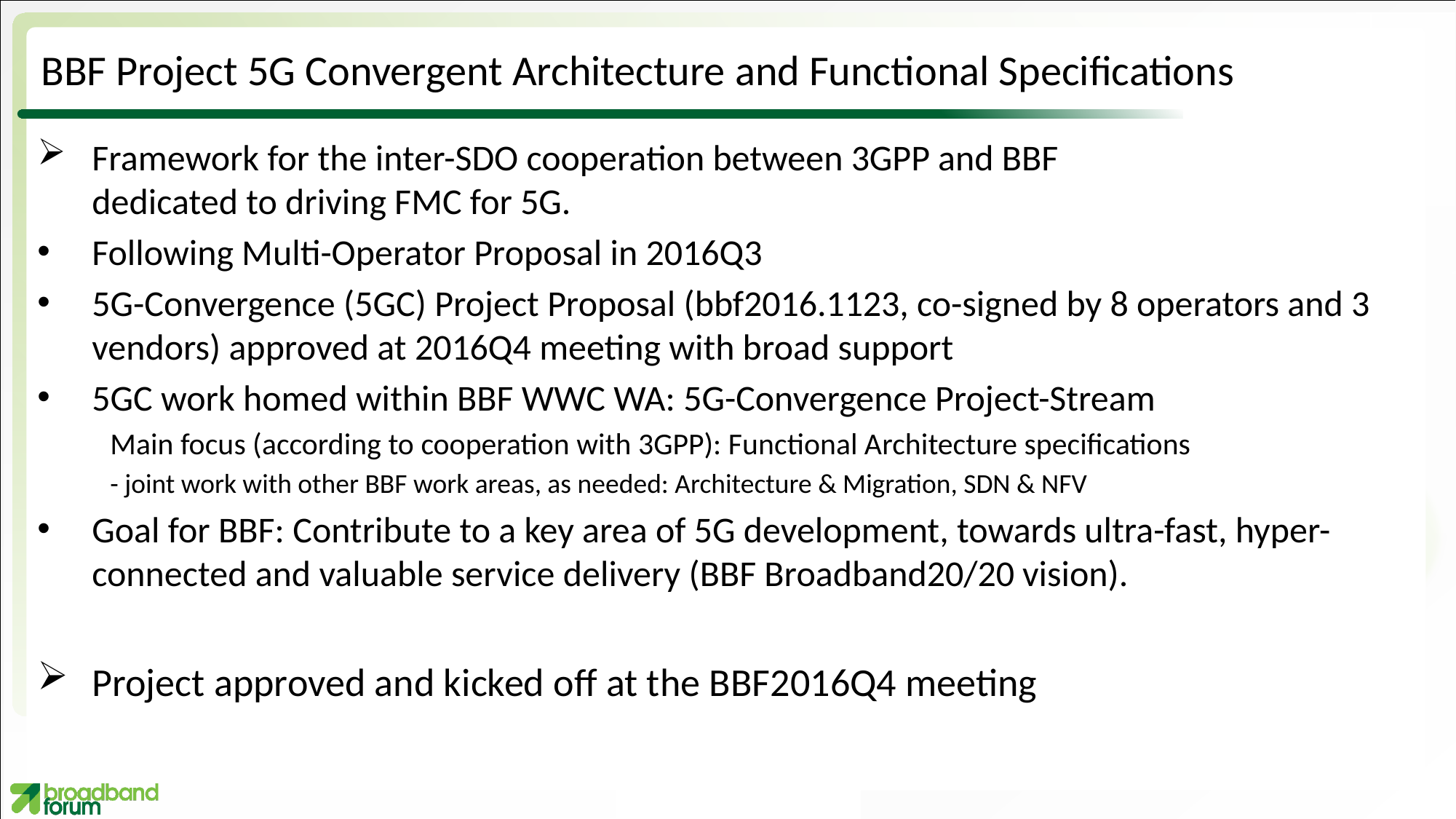

# BBF Project 5G Convergent Architecture and Functional Specifications
Framework for the inter-SDO cooperation between 3GPP and BBF
dedicated to driving FMC for 5G.
Following Multi-Operator Proposal in 2016Q3
5G-Convergence (5GC) Project Proposal (bbf2016.1123, co-signed by 8 operators and 3 vendors) approved at 2016Q4 meeting with broad support
5GC work homed within BBF WWC WA: 5G-Convergence Project-Stream
Main focus (according to cooperation with 3GPP): Functional Architecture specifications
- joint work with other BBF work areas, as needed: Architecture & Migration, SDN & NFV
Goal for BBF: Contribute to a key area of 5G development, towards ultra-fast, hyper-connected and valuable service delivery (BBF Broadband20/20 vision).

Project approved and kicked off at the BBF2016Q4 meeting